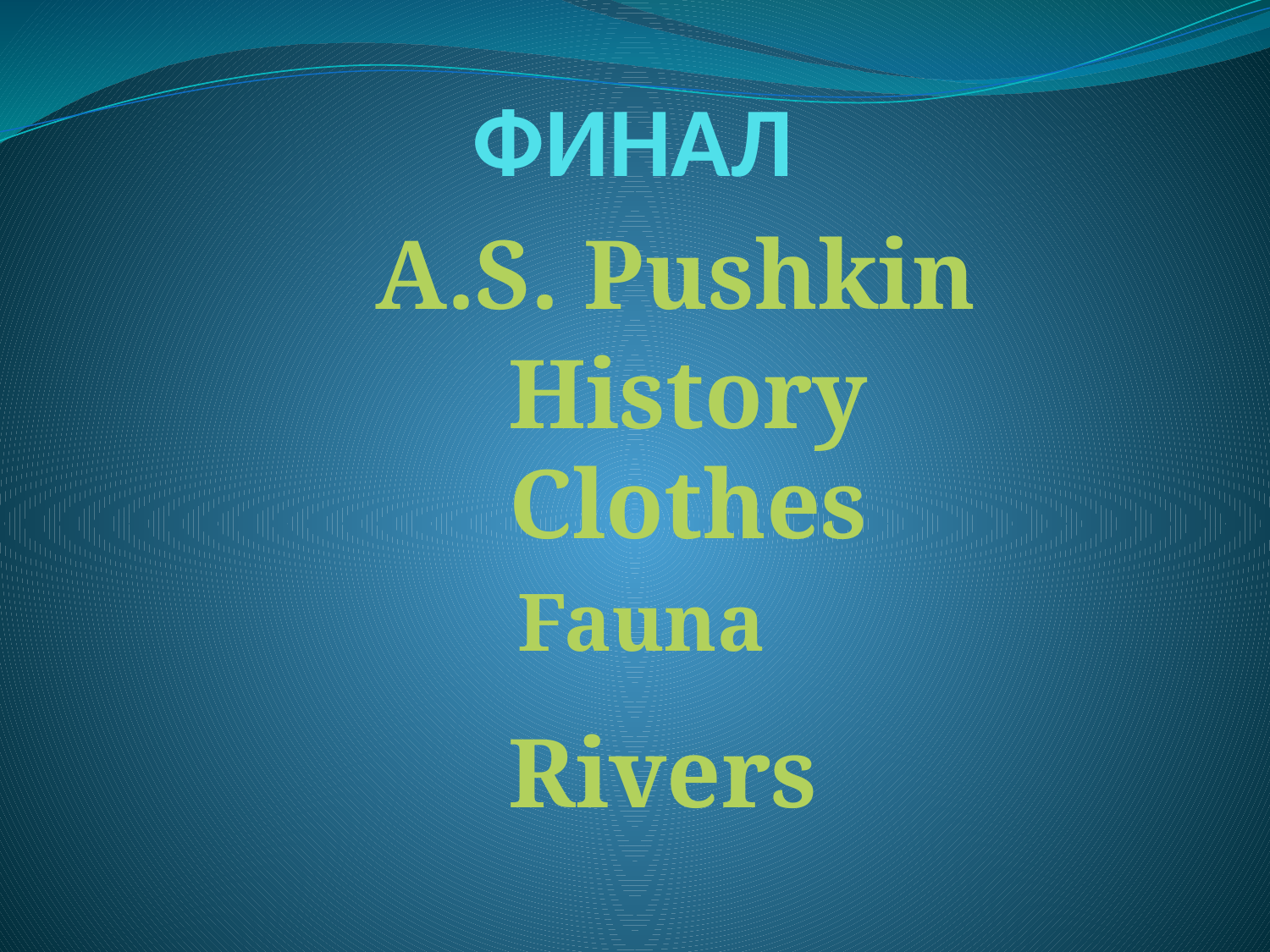

# ФИНАЛ
A.S. Pushkin
History
Clothes
Fauna
Rivers